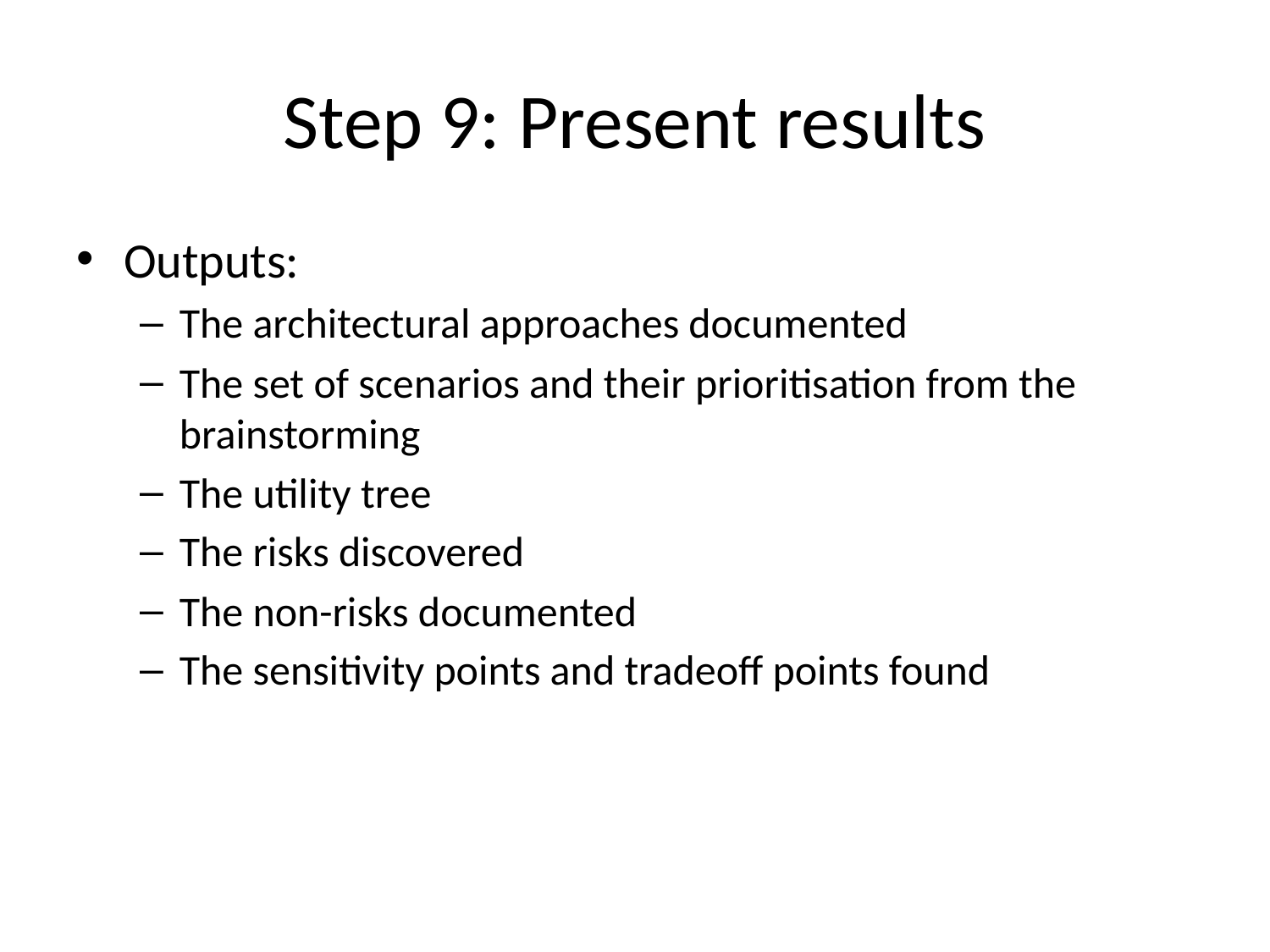

# Step 9: Present results
Outputs:
The architectural approaches documented
The set of scenarios and their prioritisation from the brainstorming
The utility tree
The risks discovered
The non-risks documented
The sensitivity points and tradeoff points found